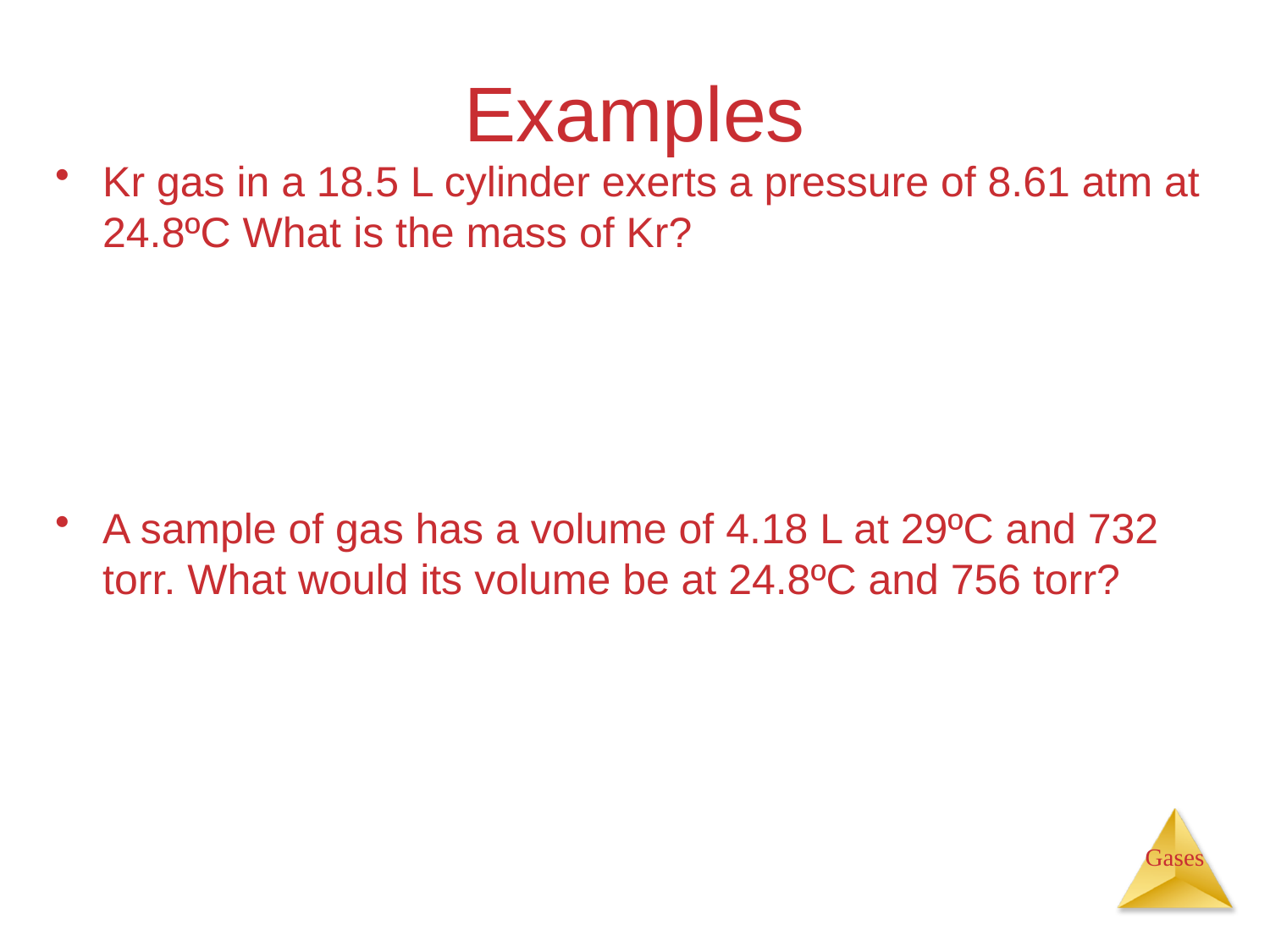

# Examples
Kr gas in a 18.5 L cylinder exerts a pressure of 8.61 atm at 24.8ºC What is the mass of Kr?

A sample of gas has a volume of 4.18 L at 29ºC and 732 torr. What would its volume be at 24.8ºC and 756 torr?